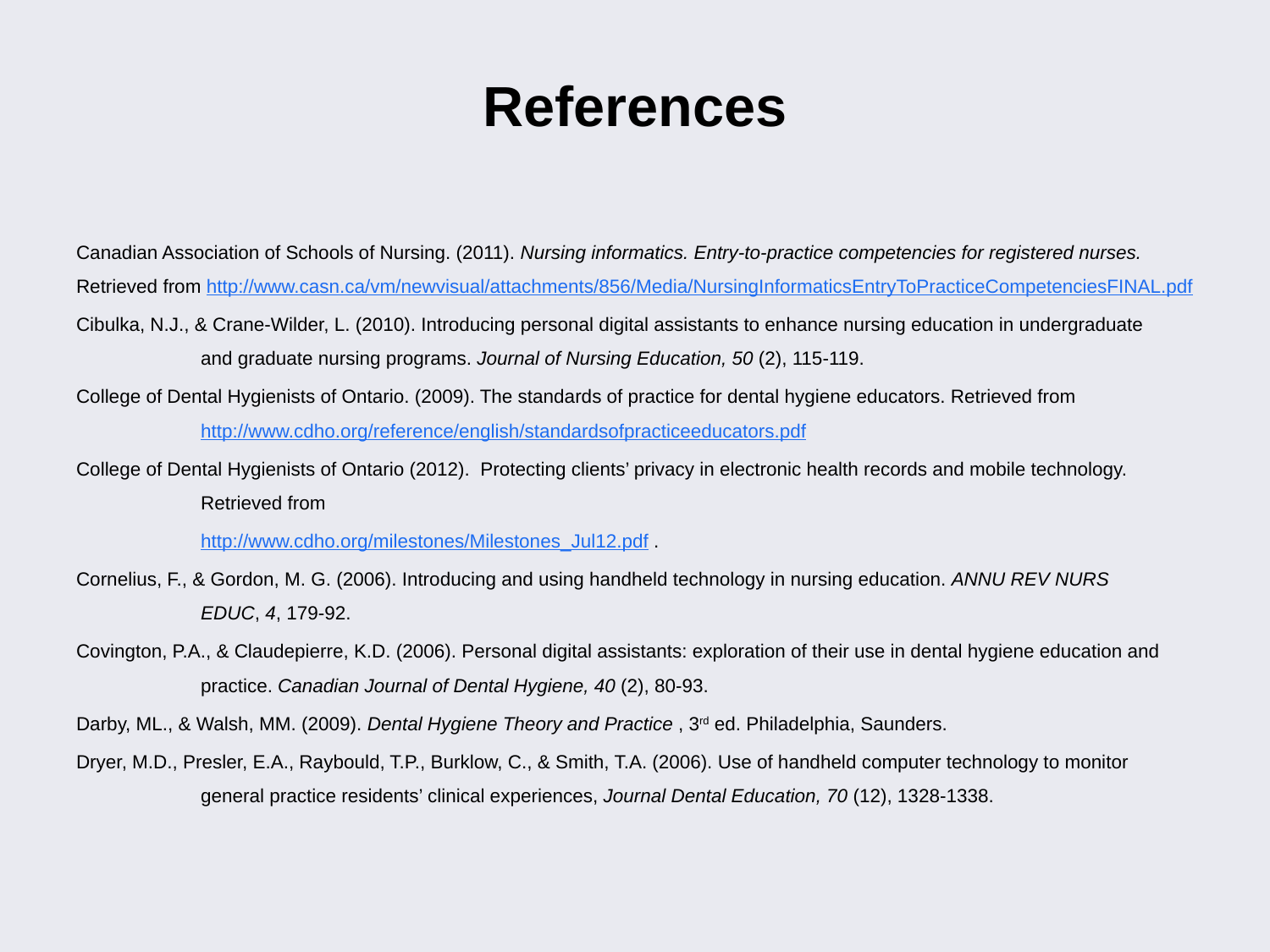

# References
Canadian Association of Schools of Nursing. (2011). Nursing informatics. Entry-to-practice competencies for registered nurses. Retrieved from http://www.casn.ca/vm/newvisual/attachments/856/Media/NursingInformaticsEntryToPracticeCompetenciesFINAL.pdf
Cibulka, N.J., & Crane-Wilder, L. (2010). Introducing personal digital assistants to enhance nursing education in undergraduate 	and graduate nursing programs. Journal of Nursing Education, 50 (2), 115-119.
College of Dental Hygienists of Ontario. (2009). The standards of practice for dental hygiene educators. Retrieved from 	http://www.cdho.org/reference/english/standardsofpracticeeducators.pdf
College of Dental Hygienists of Ontario (2012).  Protecting clients’ privacy in electronic health records and mobile technology. 	Retrieved from
	http://www.cdho.org/milestones/Milestones_Jul12.pdf .
Cornelius, F., & Gordon, M. G. (2006). Introducing and using handheld technology in nursing education. ANNU REV NURS 	EDUC, 4, 179-92.
Covington, P.A., & Claudepierre, K.D. (2006). Personal digital assistants: exploration of their use in dental hygiene education and 	practice. Canadian Journal of Dental Hygiene, 40 (2), 80-93.
Darby, ML., & Walsh, MM. (2009). Dental Hygiene Theory and Practice , 3rd ed. Philadelphia, Saunders.
Dryer, M.D., Presler, E.A., Raybould, T.P., Burklow, C., & Smith, T.A. (2006). Use of handheld computer technology to monitor 	general practice residents’ clinical experiences, Journal Dental Education, 70 (12), 1328-1338.